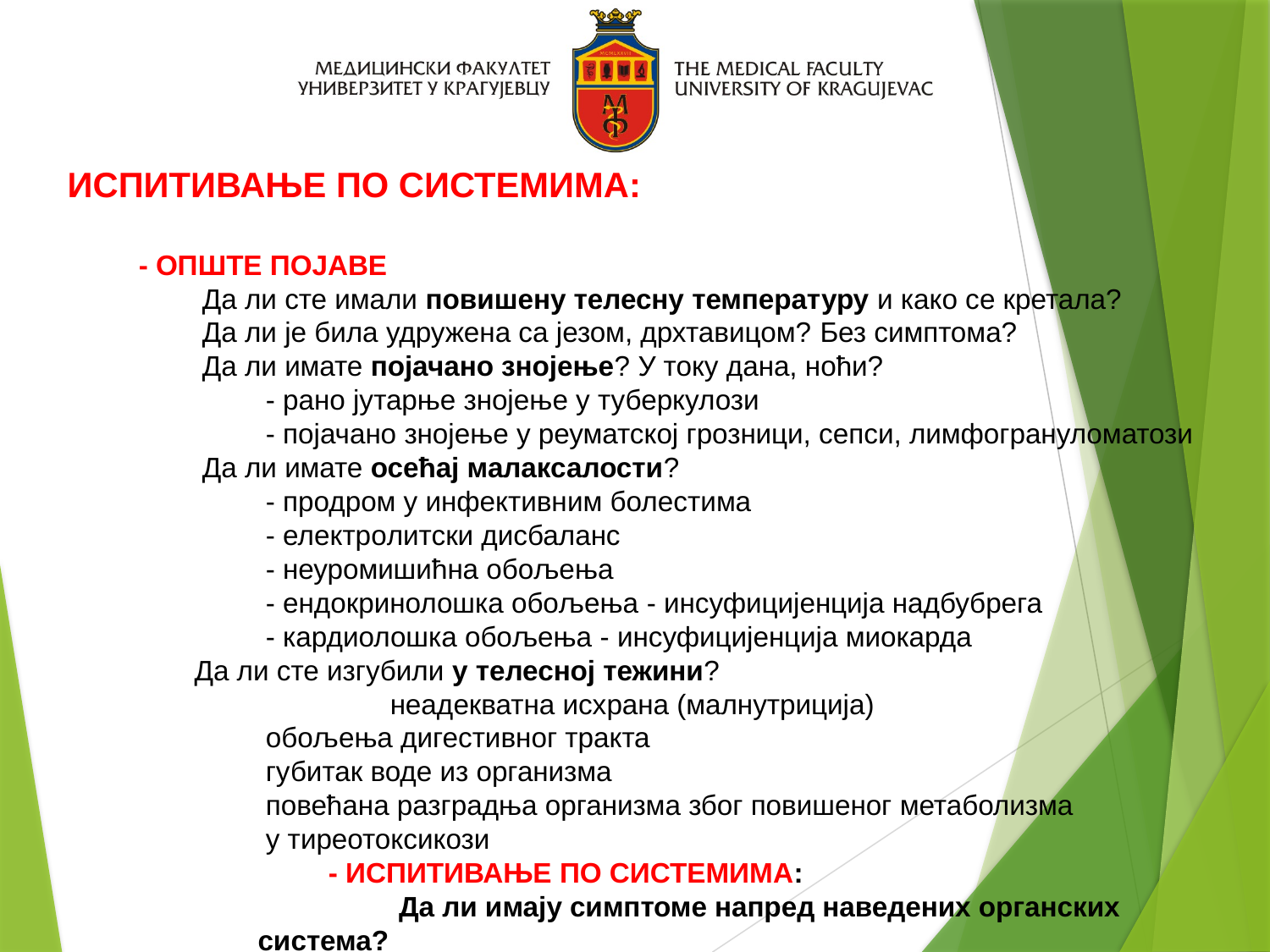

ИСПИТИВАЊЕ ПО СИСТЕМИМА:

 - ОПШТЕ ПОЈАВЕ
 Да ли сте имали повишену телесну температуру и како се кретала?
 Да ли је била удружена са језом, дрхтавицом? Без симптома?
 Да ли имате појачано знојење? У току дана, ноћи?
 - рано јутарње знојење у туберкулози
 - појачано знојење у реуматској грозници, сепси, лимфогрануломатози
 Да ли имате осећај малаксалости?
 - продром у инфективним болестима
 - електролитски дисбаланс
 - неуромишићна обољења
 - ендокринолошка обољења - инсуфицијенција надбубрега
 - кардиолошка обољења - инсуфицијенција миокарда
Да ли сте изгубили у телесној тежини?
                         неадекватна исхрана (малнутриција)
 обољења дигестивног тракта
 губитак воде из организма
 повећана разградња организма због повишеног метаболизма
 у тиреотоксикози
         - ИСПИТИВАЊЕ ПО СИСТЕМИМА:
                  Да ли имају симптоме напред наведених органских система?